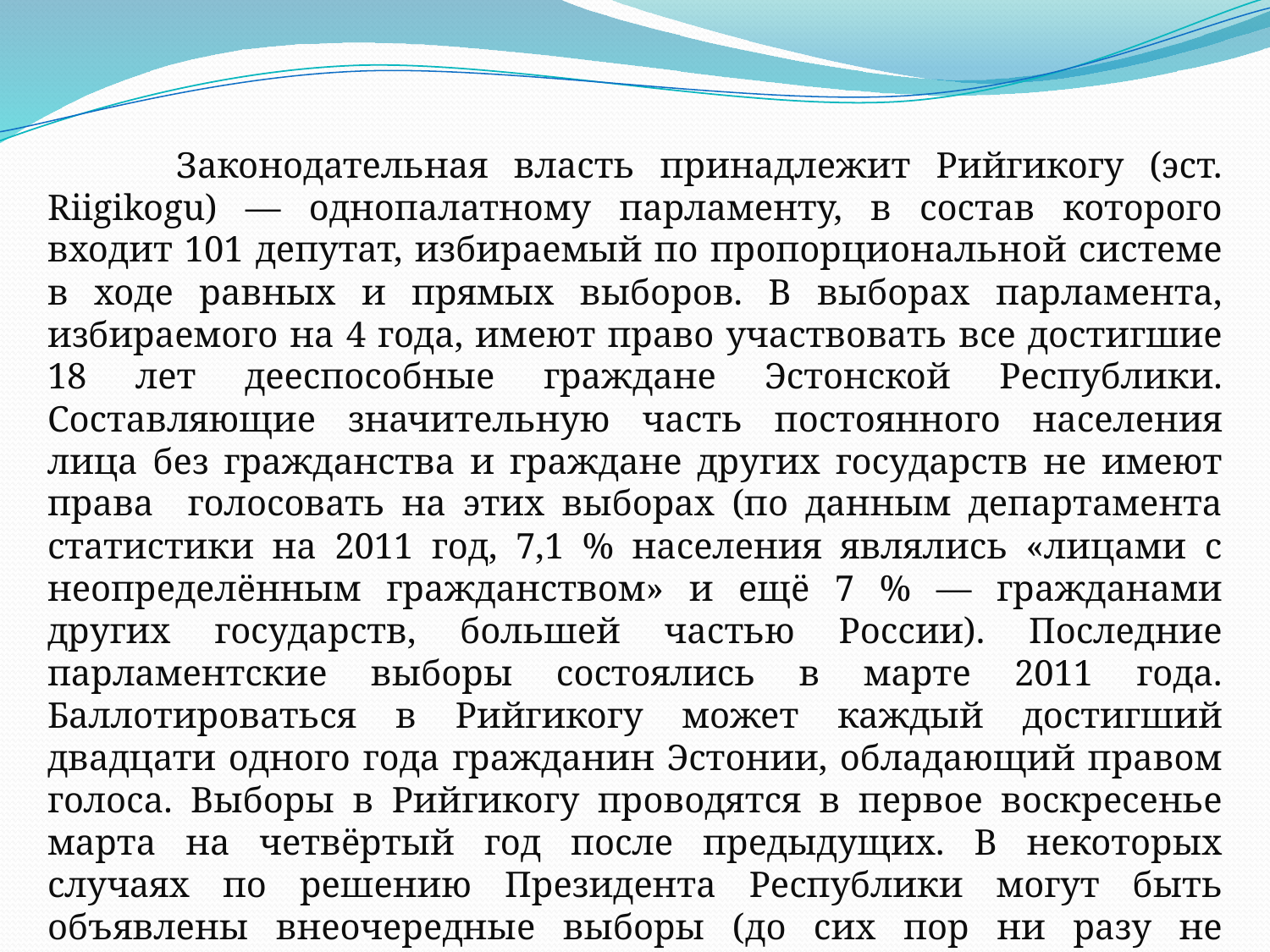

Законодательная власть принадлежит Рийгикогу (эст. Riigikogu) — однопалатному парламенту, в состав которого входит 101 депутат, избираемый по пропорциональной системе в ходе равных и прямых выборов. В выборах парламента, избираемого на 4 года, имеют право участвовать все достигшие 18 лет дееспособные граждане Эстонской Республики. Составляющие значительную часть постоянного населения лица без гражданства и граждане других государств не имеют права  голосовать на этих выборах (по данным департамента статистики на 2011 год, 7,1 % населения являлись «лицами с неопределённым гражданством» и ещё 7 % — гражданами других государств, большей частью России). Последние парламентские выборы состоялись в марте 2011 года. Баллотироваться в Рийгикогу может каждый достигший двадцати одного года гражданин Эстонии, обладающий правом голоса. Выборы в Рийгикогу проводятся в первое воскресенье марта на четвёртый год после предыдущих. В некоторых случаях по решению Президента Республики могут быть объявлены внеочередные выборы (до сих пор ни разу не проводились). Точный порядок выборов в Рийгикогу устанавливается Законом о выборах в Рийгикогу.